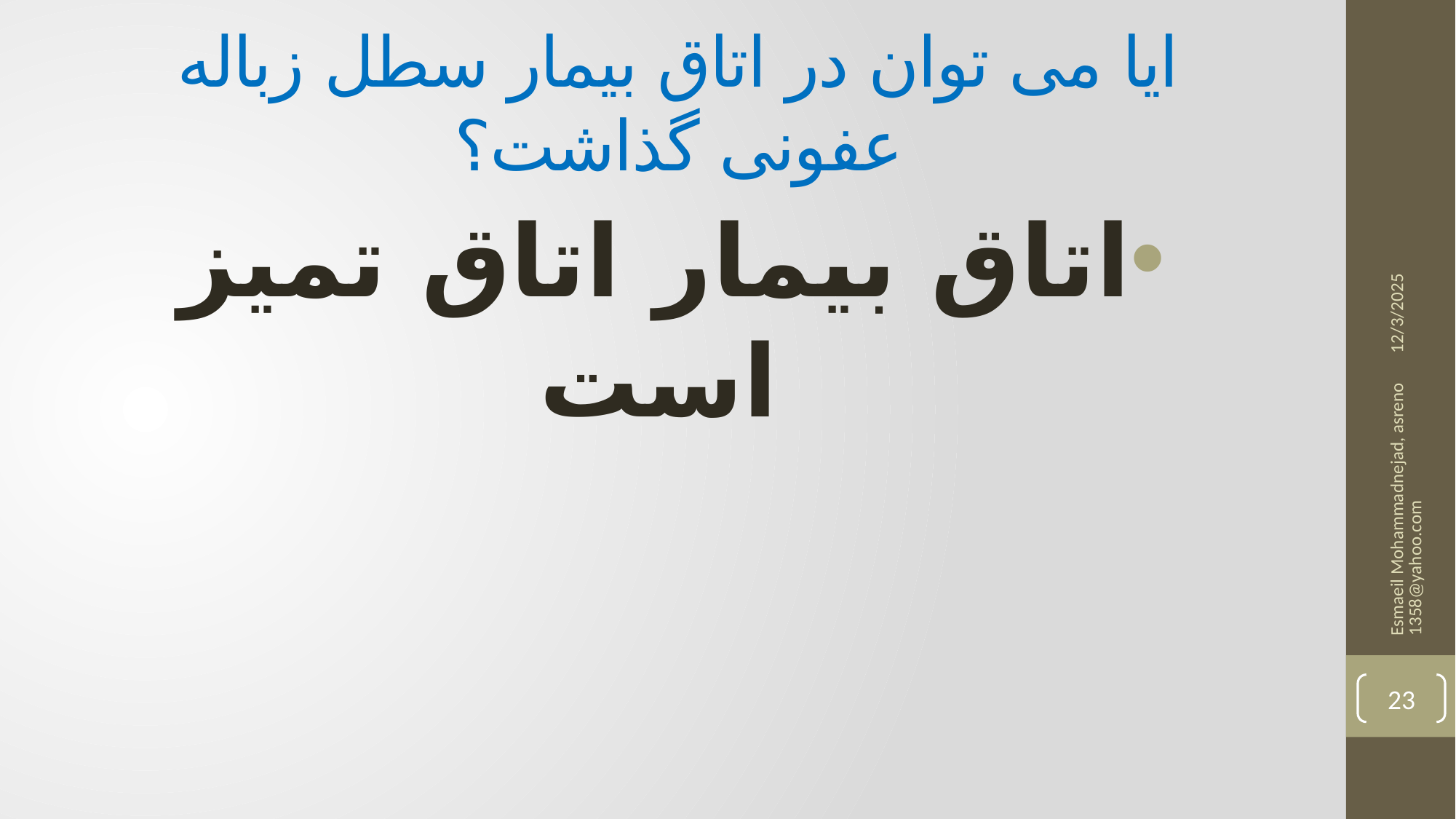

# ایا می توان در اتاق بیمار سطل زباله عفونی گذاشت؟
12/3/2025
اتاق بیمار اتاق تمیز است
Esmaeil Mohammadnejad, asreno1358@yahoo.com
23